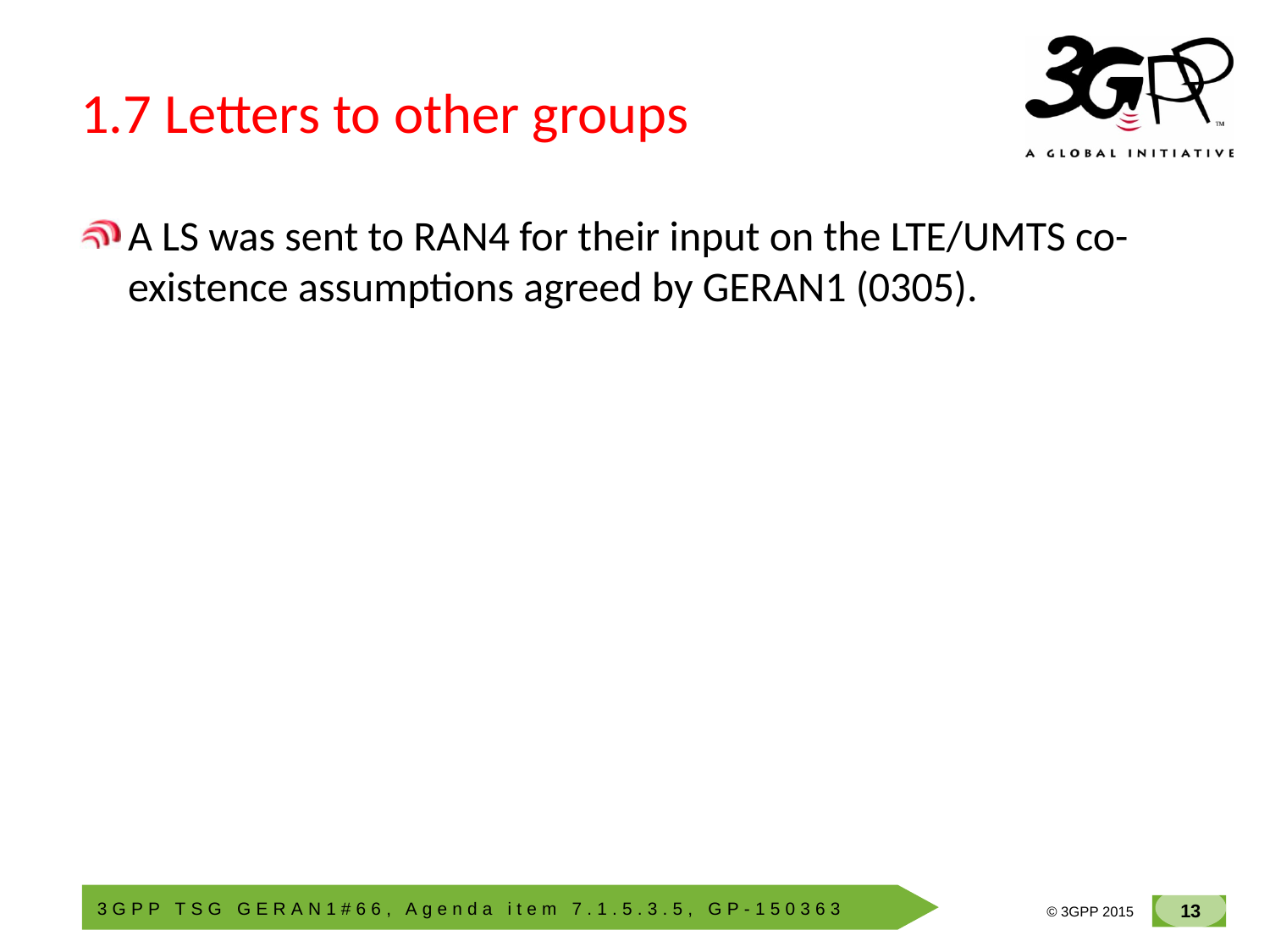

# 1.7 Letters to other groups
A LS was sent to RAN4 for their input on the LTE/UMTS co-existence assumptions agreed by GERAN1 (0305).